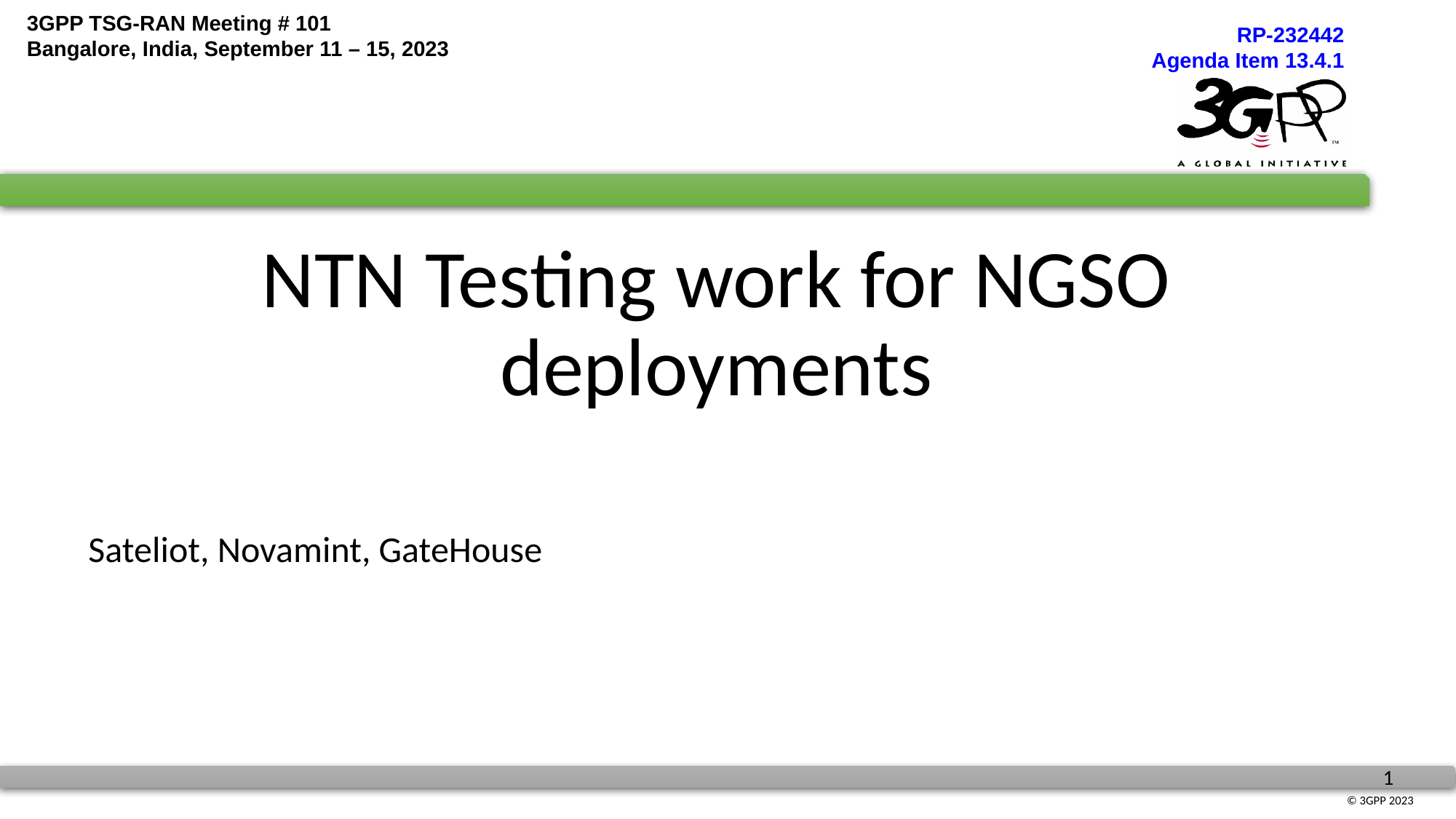

# NTN Testing work for NGSO deployments
Sateliot, Novamint, GateHouse